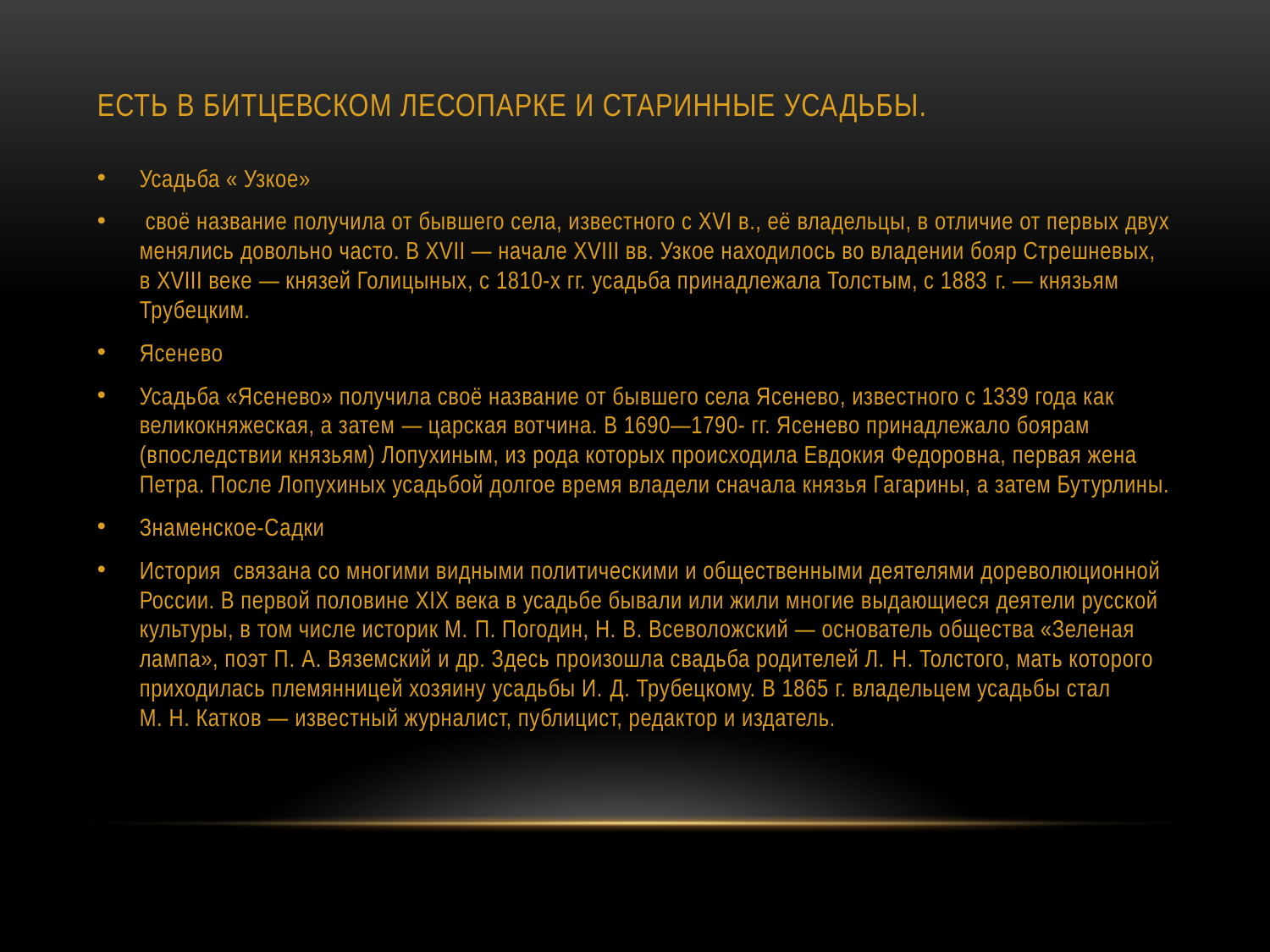

# Есть в Битцевском лесопарке и старинные усадьбы.
Усадьба « Узкое»
 своё название получила от бывшего села, известного с XVI в., её владельцы, в отличие от первых двух менялись довольно часто. В XVII — начале XVIII вв. Узкое находилось во владении бояр Стрешневых, в XVIII веке — князей Голицыных, c 1810-х гг. усадьба принадлежала Толстым, с 1883 г. — князьям Трубецким.
Ясенево
Усадьба «Ясенево» получила своё название от бывшего села Ясенево, известного с 1339 года как великокняжеская, а затем — царская вотчина. В 1690—1790- гг. Ясенево принадлежало боярам (впоследствии князьям) Лопухиным, из рода которых происходила Евдокия Федоровна, первая жена Петра. После Лопухиных усадьбой долгое время владели сначала князья Гагарины, а затем Бутурлины.
Знаменское-Садки
История  связана со многими видными политическими и общественными деятелями дореволюционной России. В первой половине XIX века в усадьбе бывали или жили многие выдающиеся деятели русской культуры, в том числе историк М. П. Погодин, Н. В. Всеволожский — основатель общества «Зеленая лампа», поэт П. А. Вяземский и др. Здесь произошла свадьба родителей Л. Н. Толстого, мать которого приходилась племянницей хозяину усадьбы И. Д. Трубецкому. В 1865 г. владельцем усадьбы стал М. Н. Катков — известный журналист, публицист, редактор и издатель.